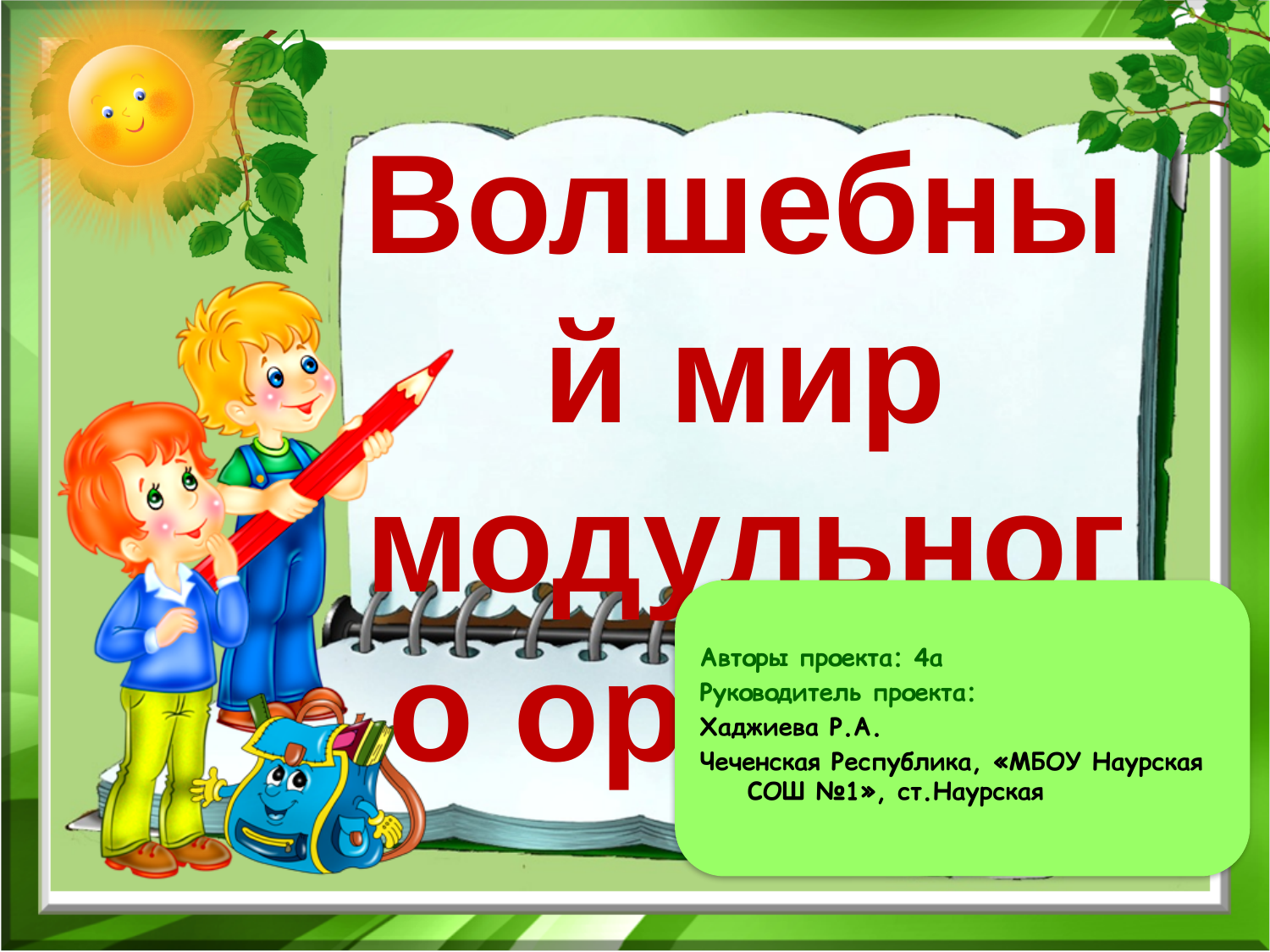

Волшебный мир модульного оригами

Авторы проекта: 4а
Руководитель проекта:
Хаджиева Р.А.
Чеченская Республика, «МБОУ Наурская СОШ №1», ст.Наурская